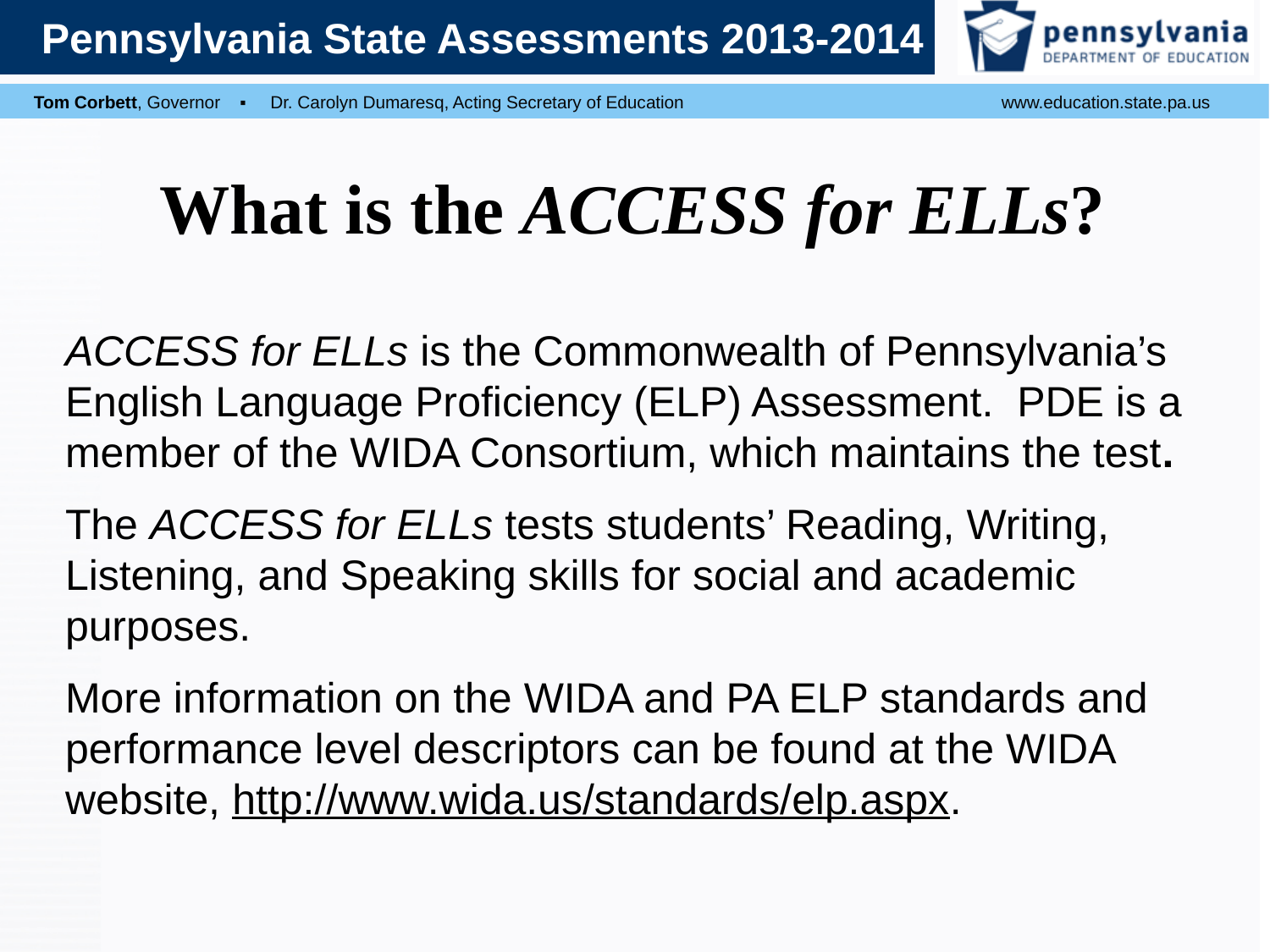

# What is the ACCESS for ELLs?
ACCESS for ELLs is the Commonwealth of Pennsylvania’s English Language Proficiency (ELP) Assessment.  PDE is a member of the WIDA Consortium, which maintains the test.
The ACCESS for ELLs tests students’ Reading, Writing, Listening, and Speaking skills for social and academic purposes.
More information on the WIDA and PA ELP standards and performance level descriptors can be found at the WIDA website, http://www.wida.us/standards/elp.aspx.